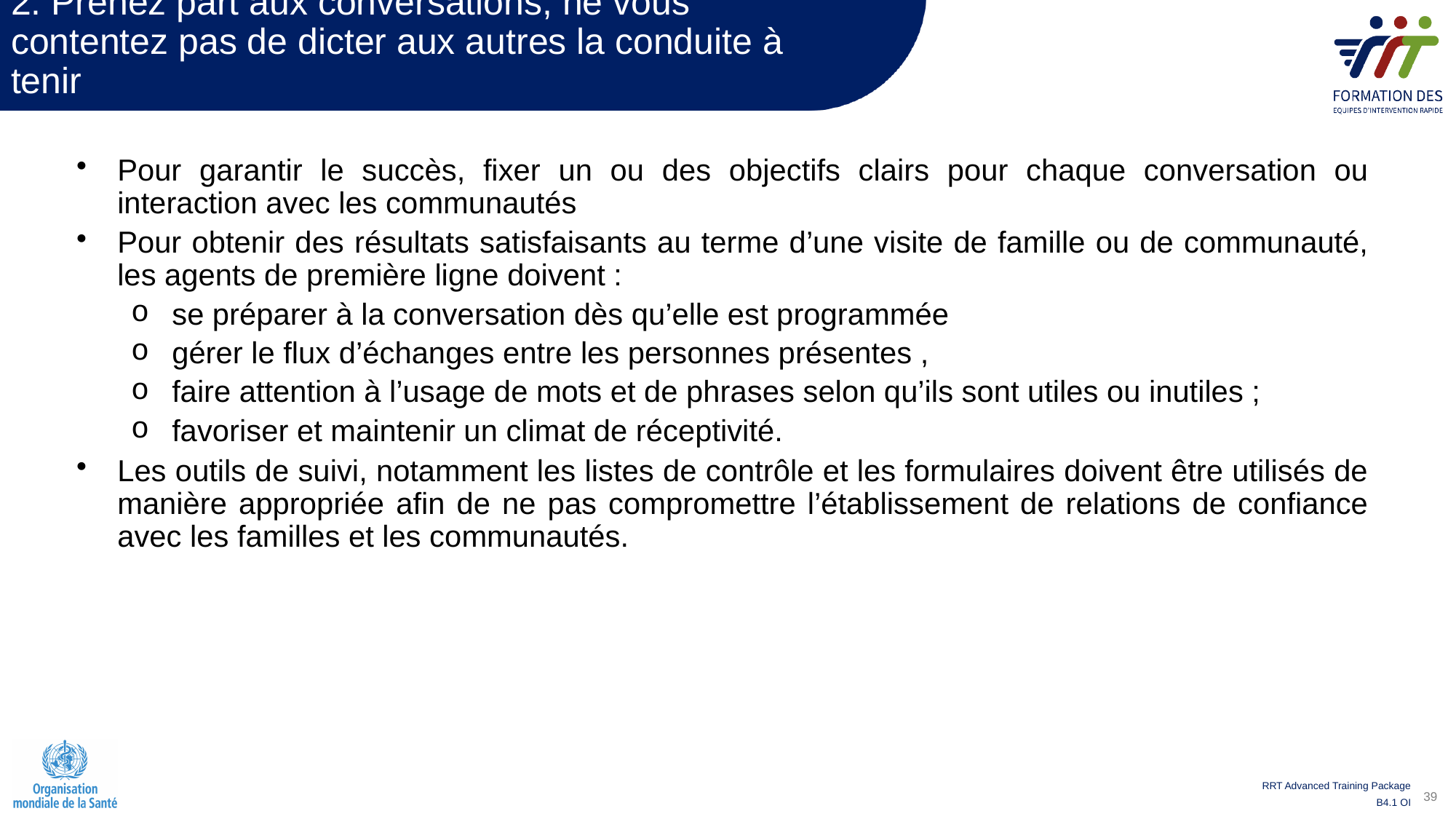

2. Prenez part aux conversations, ne vous contentez pas de dicter aux autres la conduite à tenir
Pour garantir le succès, fixer un ou des objectifs clairs pour chaque conversation ou interaction avec les communautés
Pour obtenir des résultats satisfaisants au terme d’une visite de famille ou de communauté, les agents de première ligne doivent :
se préparer à la conversation dès qu’elle est programmée
gérer le flux d’échanges entre les personnes présentes ,
faire attention à l’usage de mots et de phrases selon qu’ils sont utiles ou inutiles ;
favoriser et maintenir un climat de réceptivité.
Les outils de suivi, notamment les listes de contrôle et les formulaires doivent être utilisés de manière appropriée afin de ne pas compromettre l’établissement de relations de confiance avec les familles et les communautés.